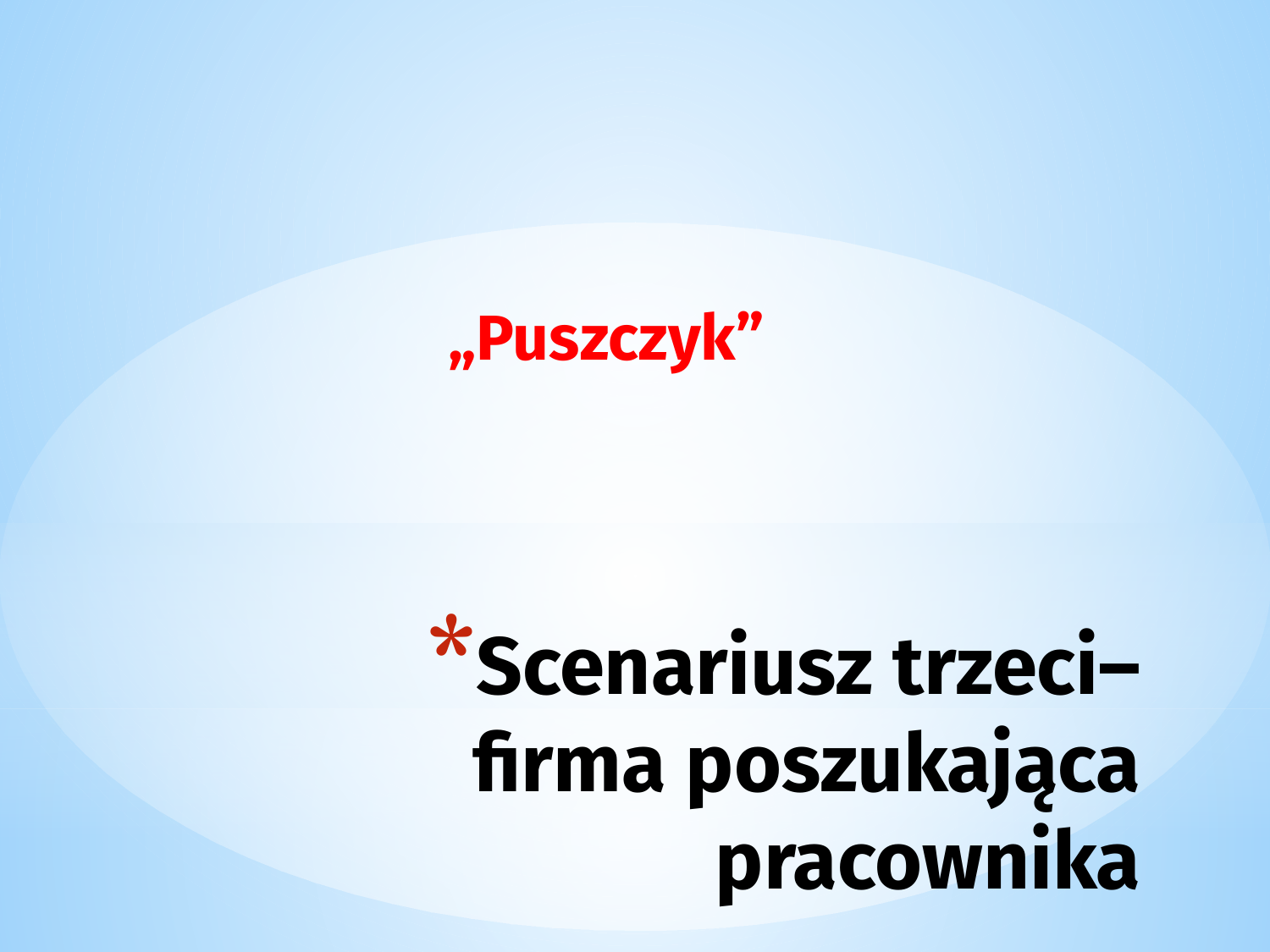

„Puszczyk”
# Scenariusz trzeci– firma poszukająca pracownika